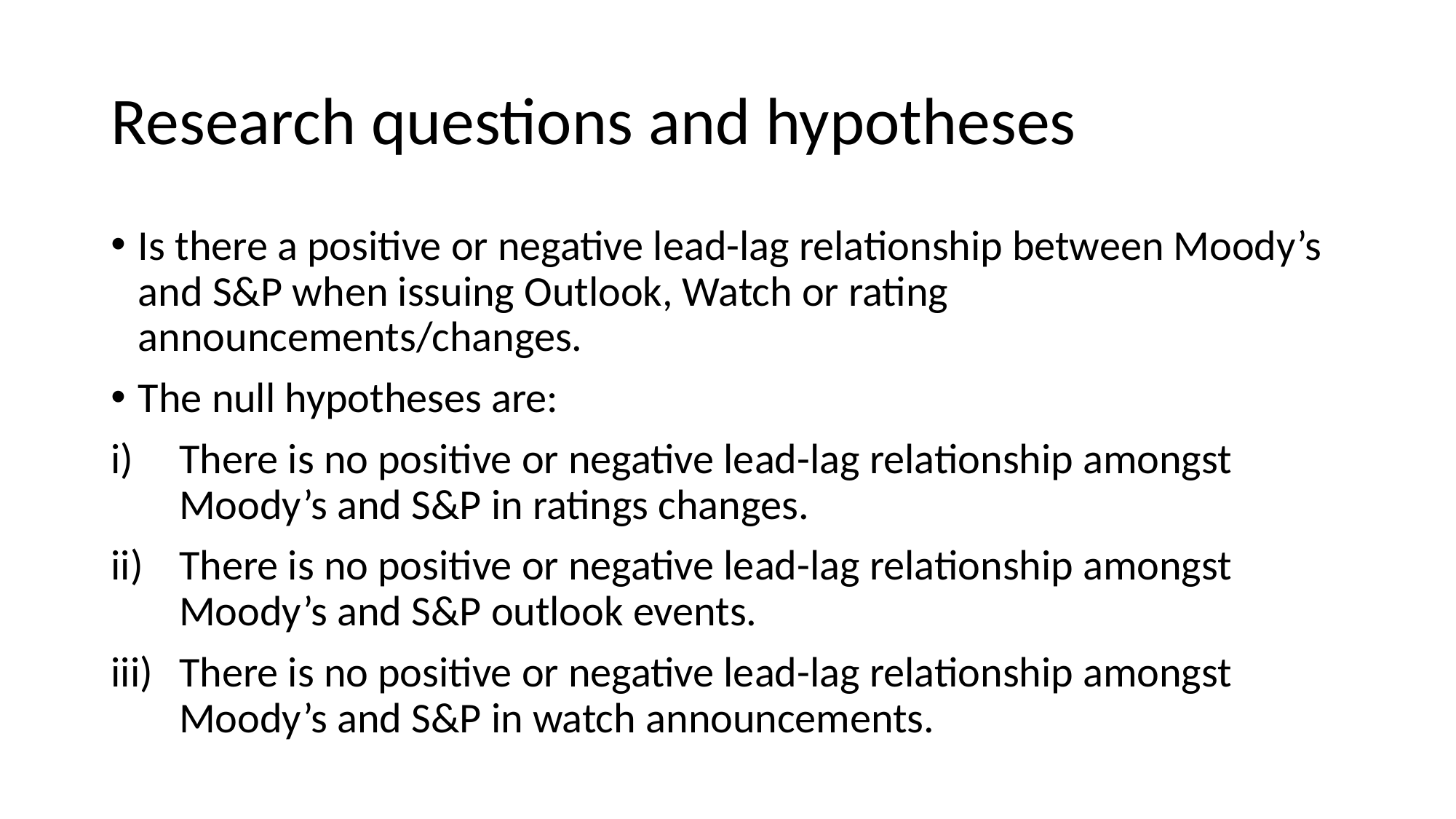

# Research questions and hypotheses
Is there a positive or negative lead-lag relationship between Moody’s and S&P when issuing Outlook, Watch or rating announcements/changes.
The null hypotheses are:
There is no positive or negative lead-lag relationship amongst Moody’s and S&P in ratings changes.
There is no positive or negative lead-lag relationship amongst Moody’s and S&P outlook events.
There is no positive or negative lead-lag relationship amongst Moody’s and S&P in watch announcements.